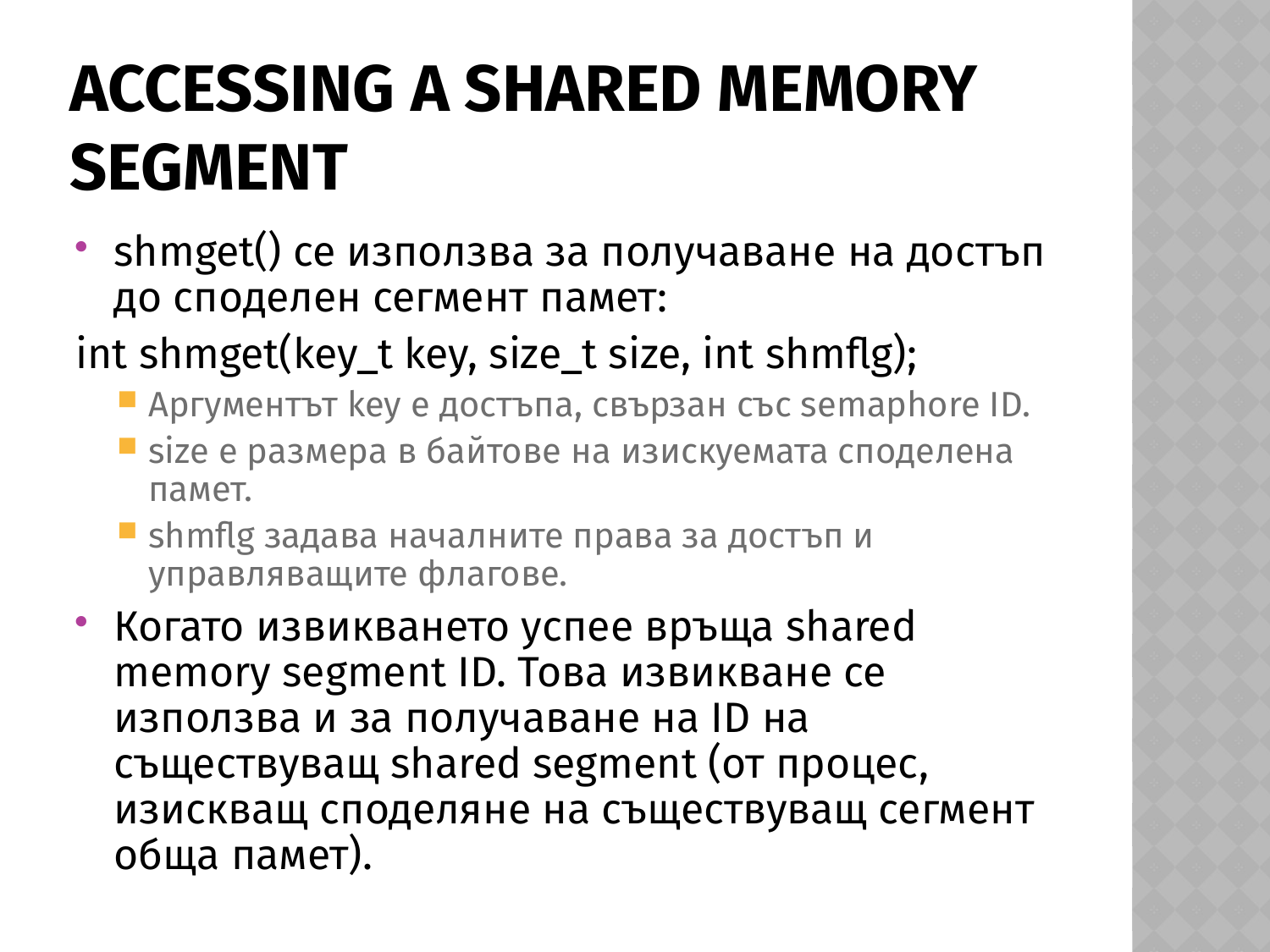

# Accessing a Shared Memory Segment
shmget() се използва за получаване на достъп до споделен сегмент памет:
int shmget(key_t key, size_t size, int shmflg);
Аргументът key е достъпа, свързан със semaphore ID.
size е размера в байтове на изискуемата споделена памет.
shmflg задава началните права за достъп и управляващите флагове.
Когато извикването успее връща shared memory segment ID. Това извикване се използва и за получаване на ID на съществуващ shared segment (от процес, изискващ споделяне на съществуващ сегмент обща памет).